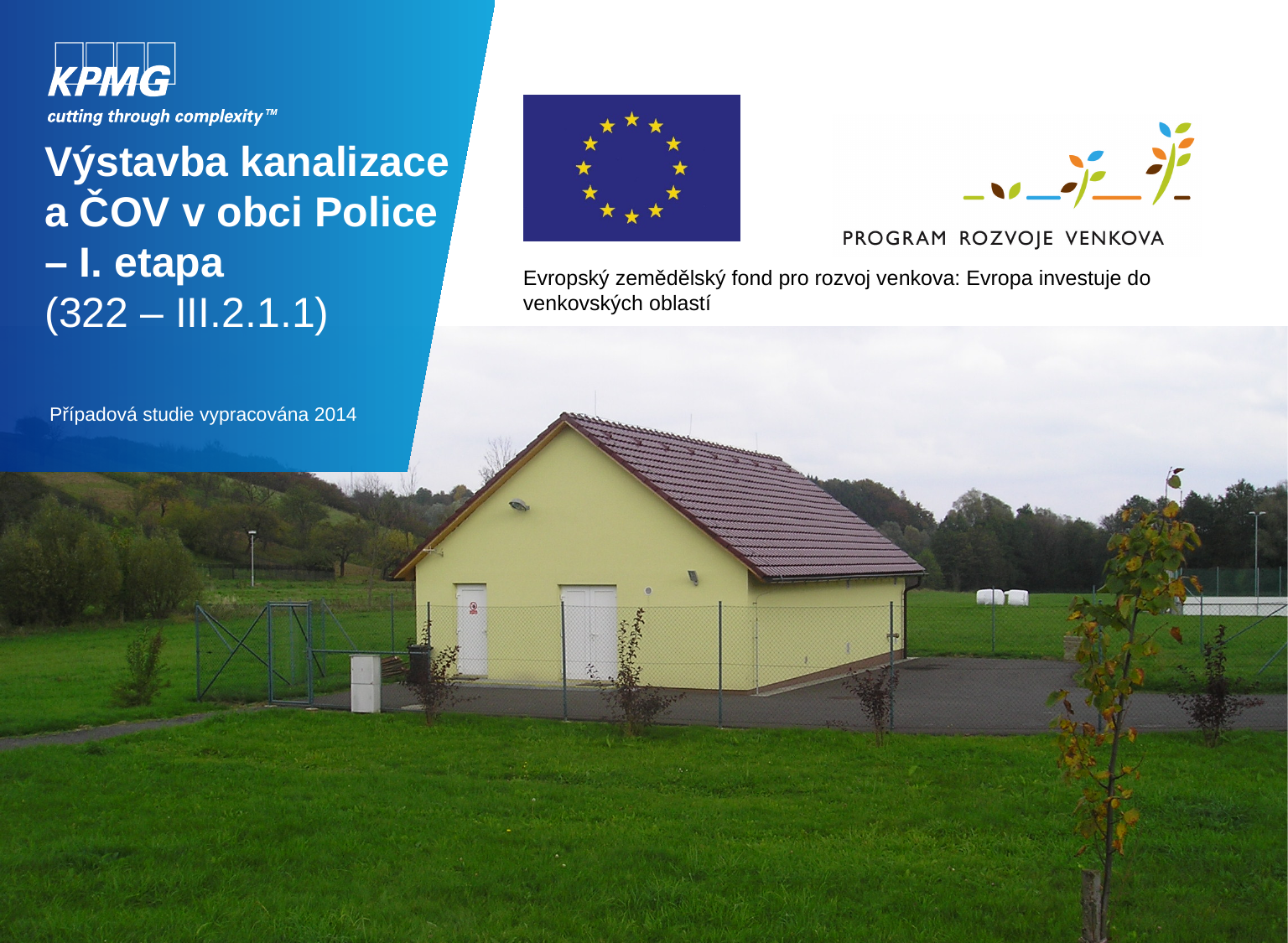

# Výstavba kanalizace a ČOV v obci Police – I. etapa (322 – III.2.1.1)